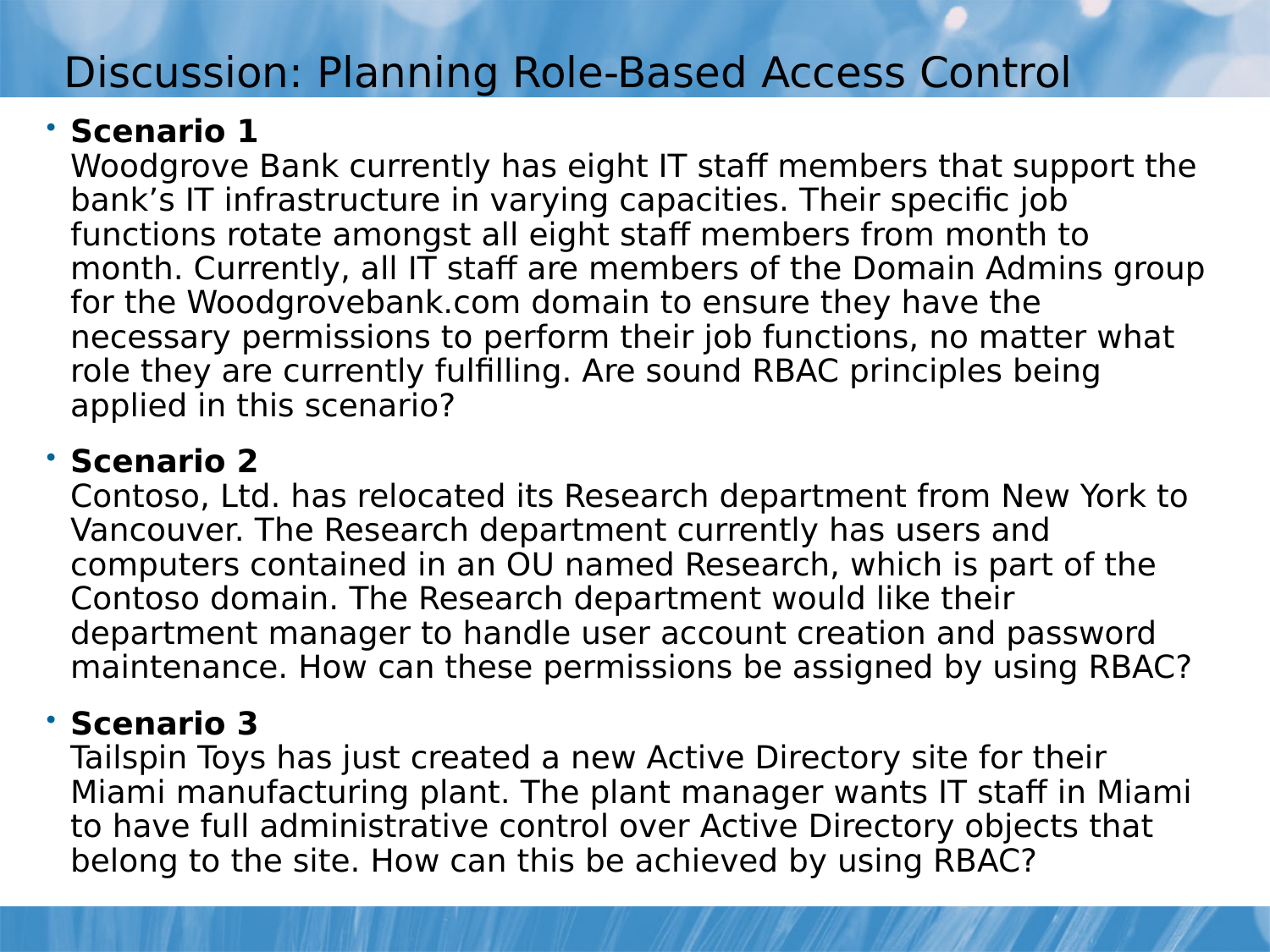

# Discussion: Planning Role-Based Access Control
Scenario 1
Woodgrove Bank currently has eight IT staff members that support the bank’s IT infrastructure in varying capacities. Their specific job functions rotate amongst all eight staff members from month to month. Currently, all IT staff are members of the Domain Admins group for the Woodgrovebank.com domain to ensure they have the necessary permissions to perform their job functions, no matter what role they are currently fulfilling. Are sound RBAC principles being applied in this scenario?
Scenario 2
Contoso, Ltd. has relocated its Research department from New York to Vancouver. The Research department currently has users and computers contained in an OU named Research, which is part of the Contoso domain. The Research department would like their department manager to handle user account creation and password maintenance. How can these permissions be assigned by using RBAC?
Scenario 3
Tailspin Toys has just created a new Active Directory site for their Miami manufacturing plant. The plant manager wants IT staff in Miami to have full administrative control over Active Directory objects that belong to the site. How can this be achieved by using RBAC?